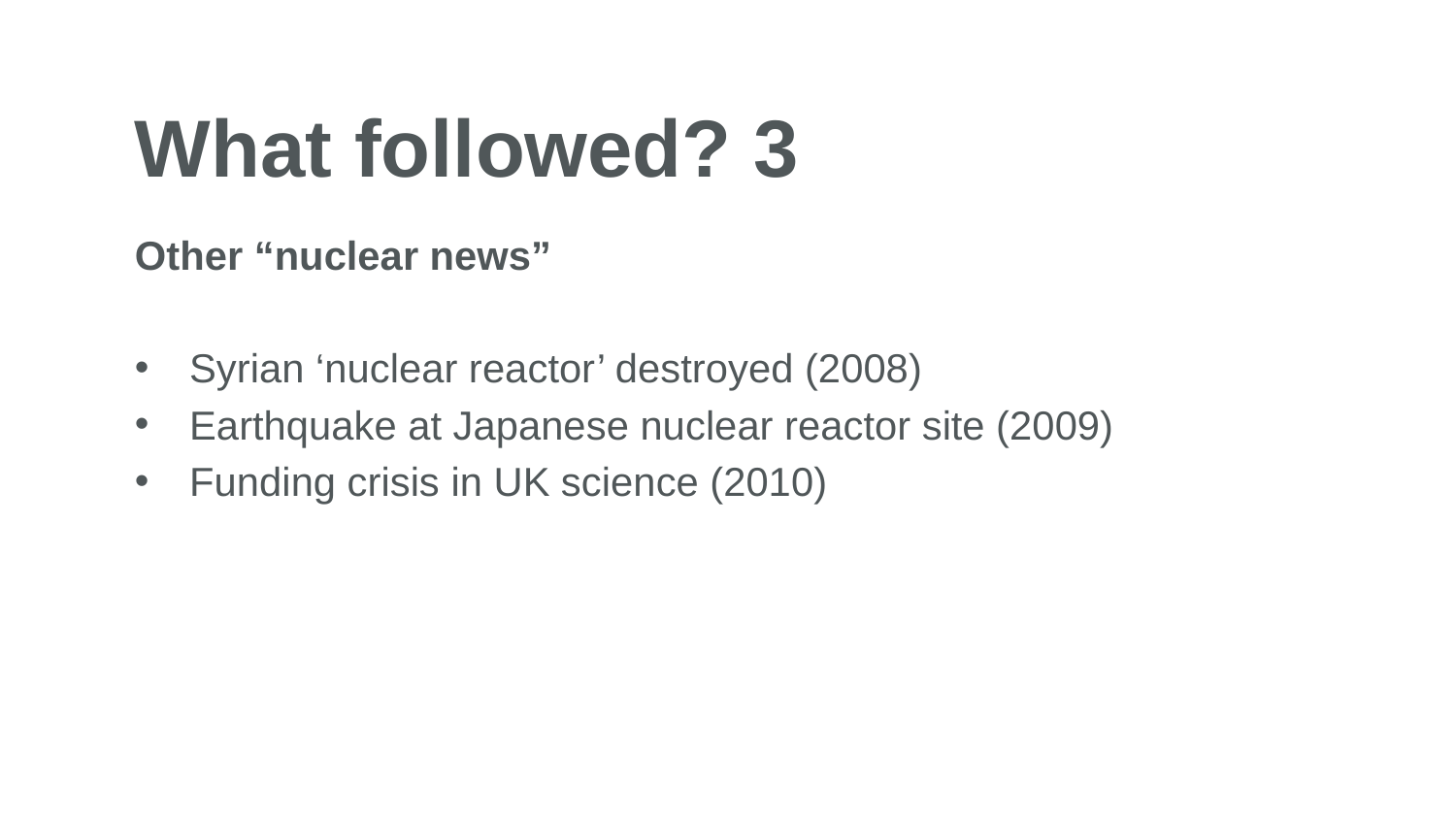

# What followed? 3
Other “nuclear news”

Syrian ‘nuclear reactor’ destroyed (2008)
Earthquake at Japanese nuclear reactor site (2009)
Funding crisis in UK science (2010)